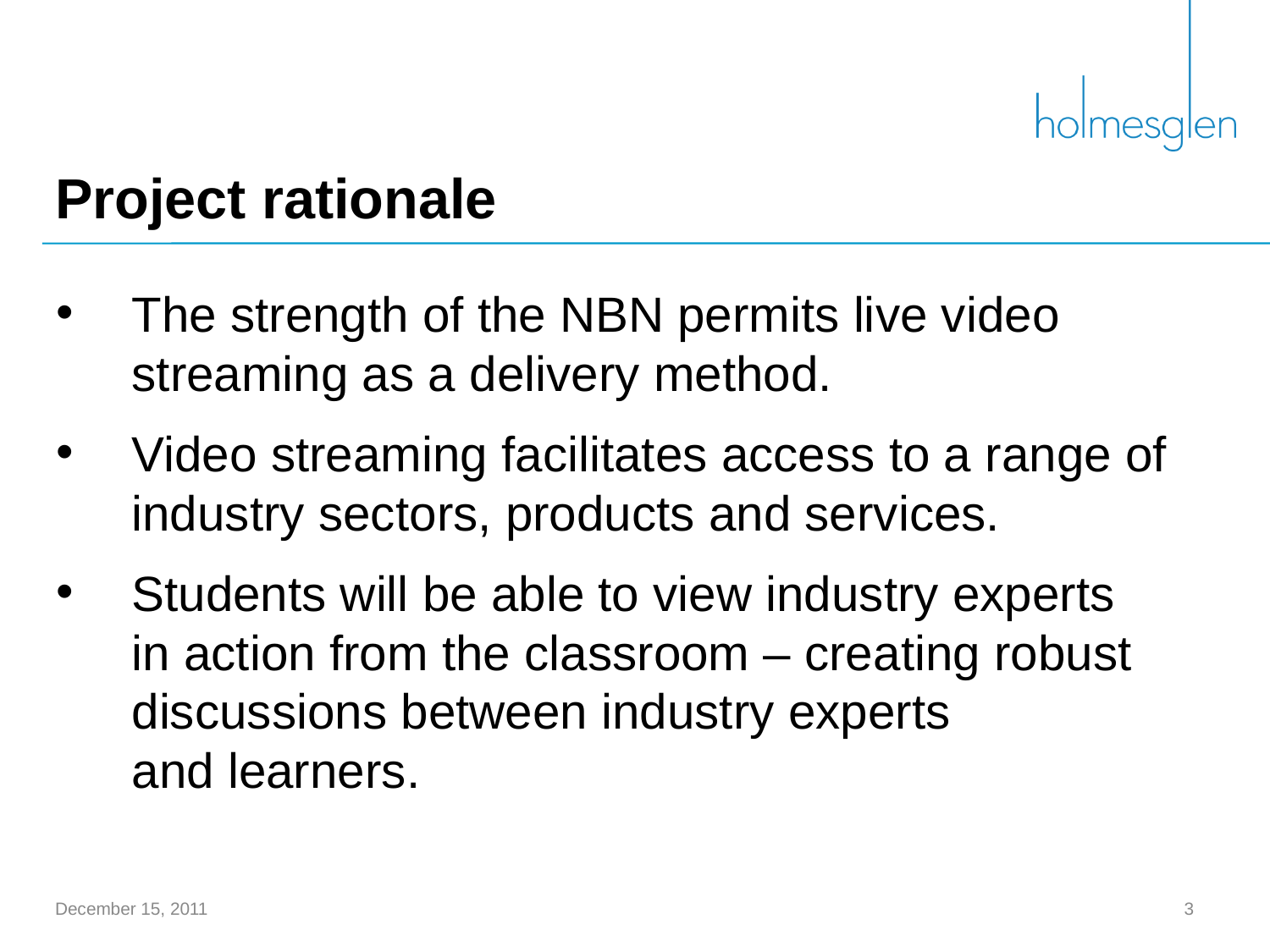

# Project rationale
The strength of the NBN permits live video streaming as a delivery method.
Video streaming facilitates access to a range of industry sectors, products and services.
Students will be able to view industry experts
in action from the classroom – creating robust discussions between industry experts
and learners.

December 15, 2011
3